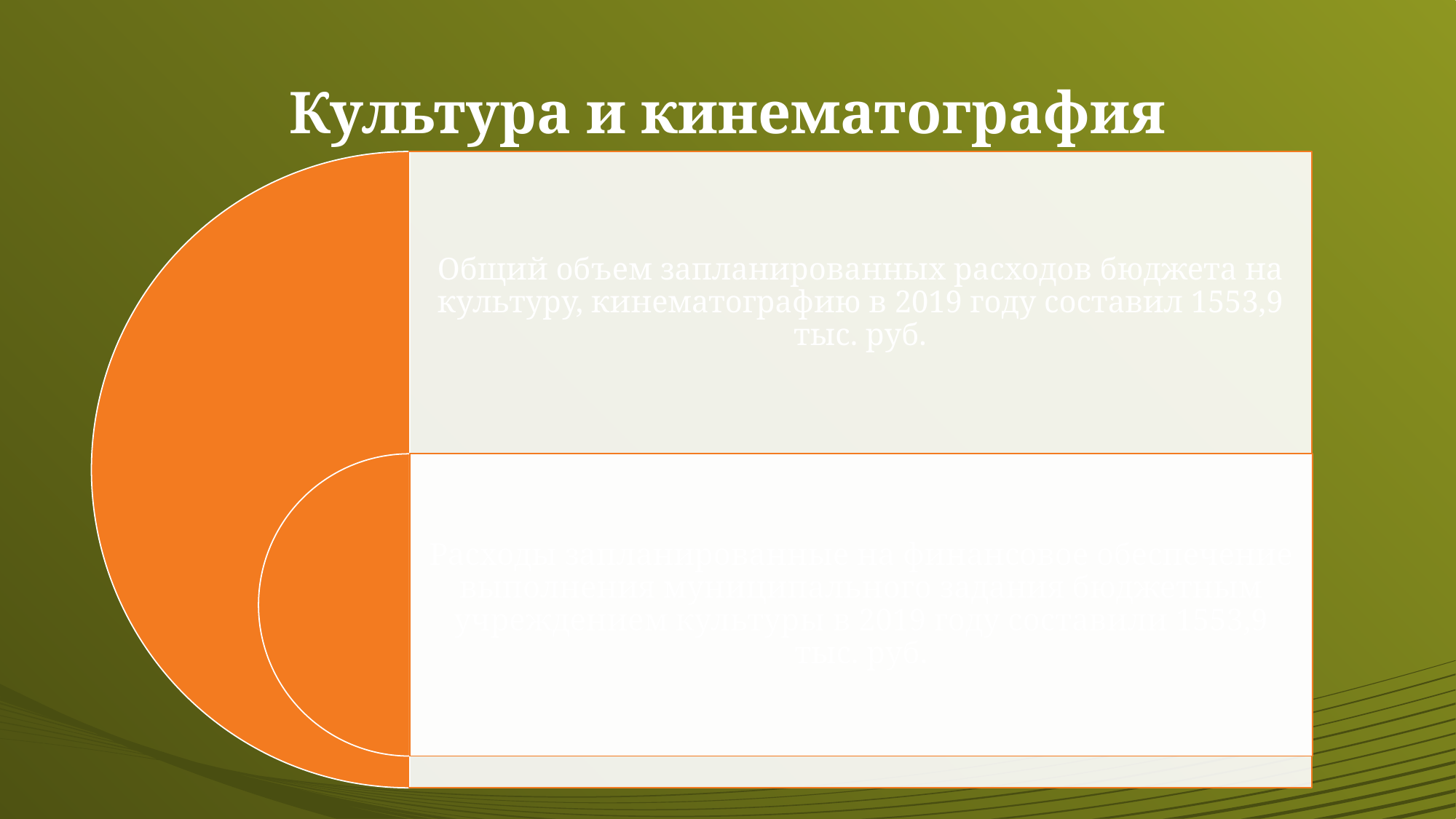

# Культура и кинематография
Общий объем запланированных расходов бюджета на культуру, кинематографию в 2019 году составил 1553,9 тыс. руб.
Расходы запланированные на финансовое обеспечение выполнения муниципального задания бюджетным учреждением культуры в 2019 году составили 1553,9 тыс. руб.